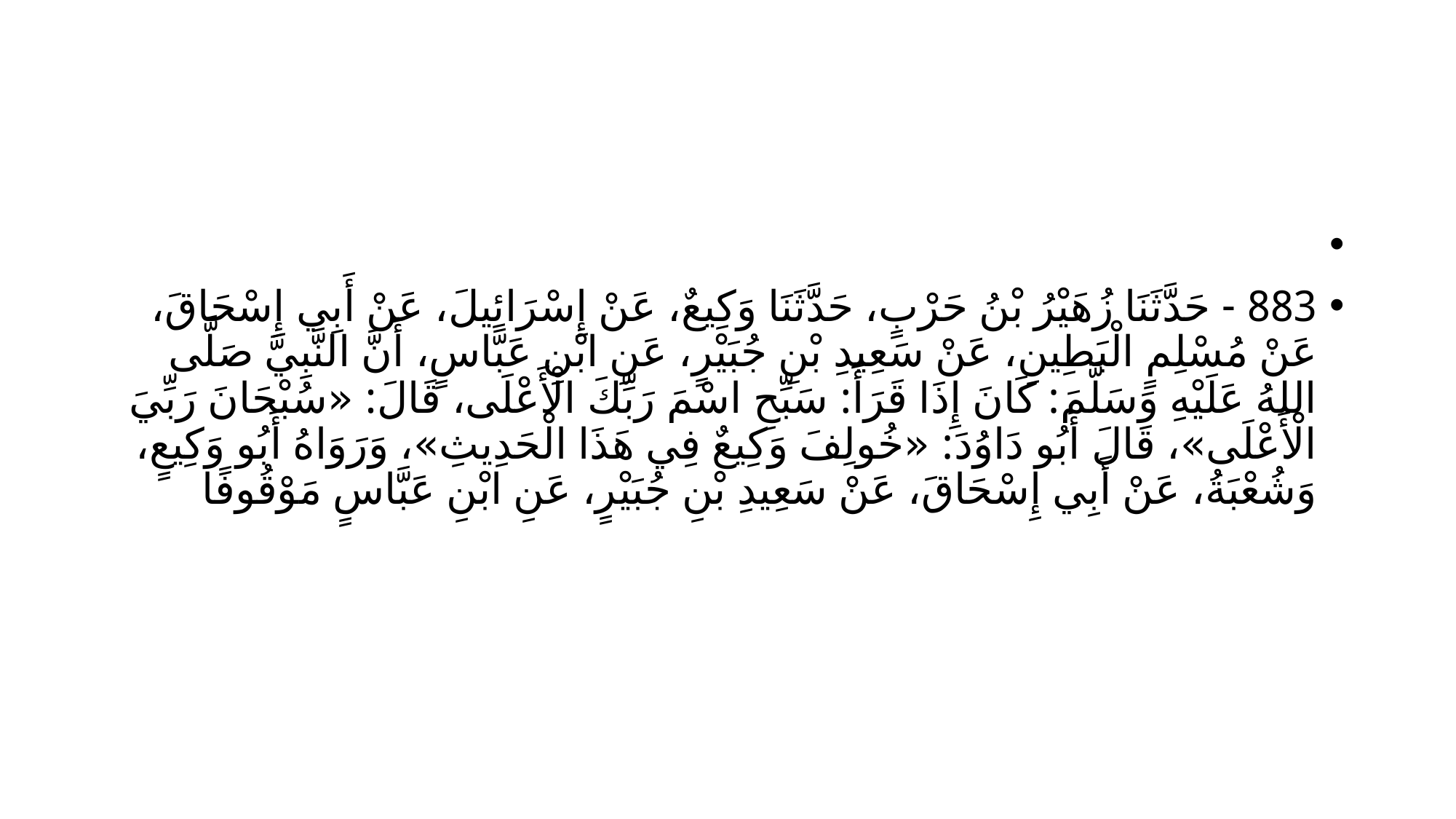

#

883 - حَدَّثَنَا زُهَيْرُ بْنُ حَرْبٍ، حَدَّثَنَا وَكِيعٌ، عَنْ إِسْرَائِيلَ، عَنْ أَبِي إِسْحَاقَ، عَنْ مُسْلِمٍ الْبَطِينِ، عَنْ سَعِيدِ بْنِ جُبَيْرٍ، عَنِ ابْنِ عَبَّاسٍ، أَنَّ النَّبِيَّ صَلَّى اللهُ عَلَيْهِ وَسَلَّمَ: كَانَ إِذَا قَرَأَ: سَبِّحِ اسْمَ رَبِّكَ الْأَعْلَى، قَالَ: «سُبْحَانَ رَبِّيَ الْأَعْلَى»، قَالَ أَبُو دَاوُدَ: «خُولِفَ وَكِيعٌ فِي هَذَا الْحَدِيثِ»، وَرَوَاهُ أَبُو وَكِيعٍ، وَشُعْبَةُ، عَنْ أَبِي إِسْحَاقَ، عَنْ سَعِيدِ بْنِ جُبَيْرٍ، عَنِ ابْنِ عَبَّاسٍ مَوْقُوفًا